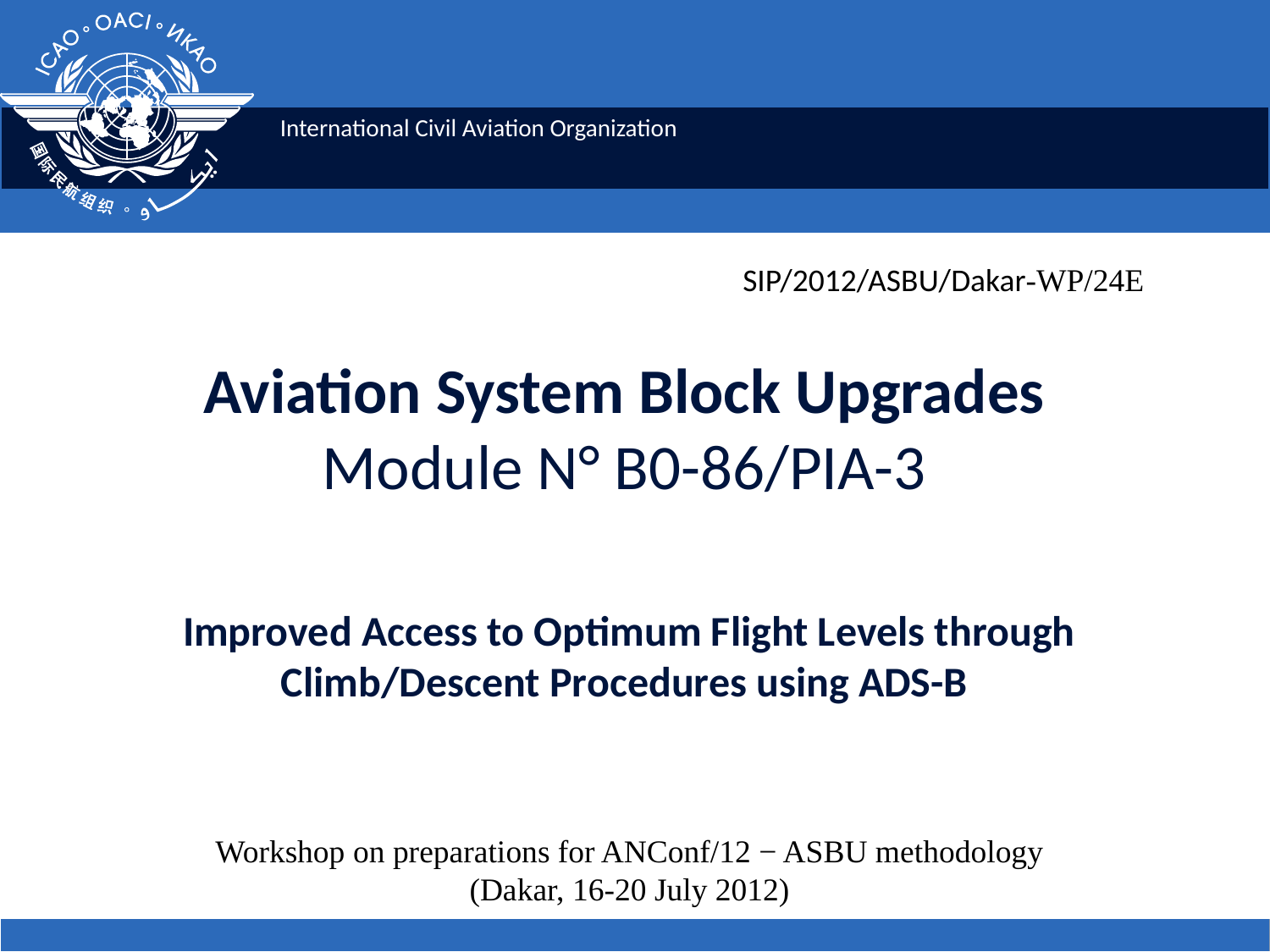

SIP/2012/ASBU/Dakar-WP/24E
# Aviation System Block Upgrades Module N° B0-86/PIA-3 Improved Access to Optimum Flight Levels through Climb/Descent Procedures using ADS-B
Workshop on preparations for ANConf/12 − ASBU methodology
(Dakar, 16-20 July 2012)